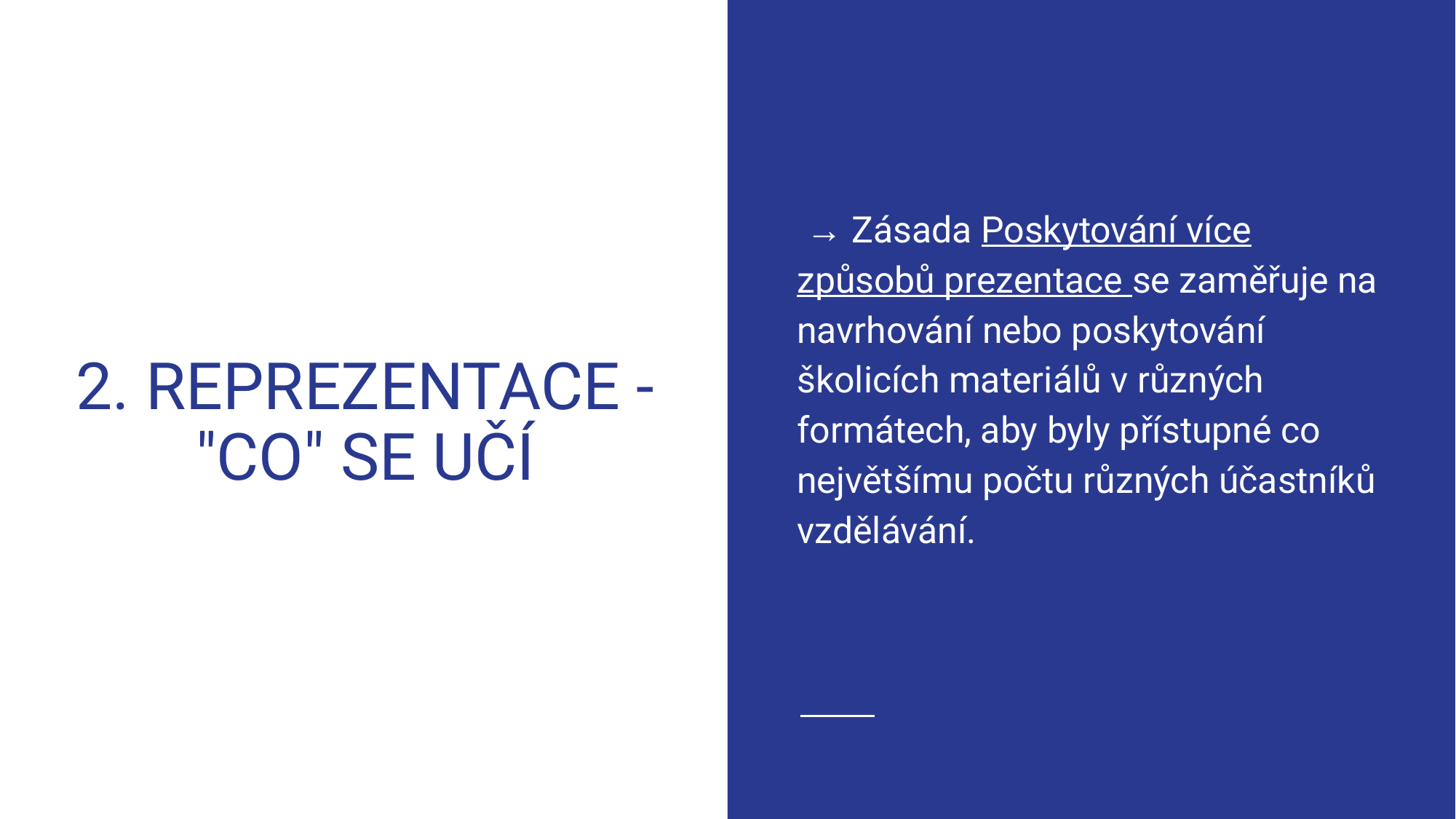

→ Zásada Poskytování více způsobů prezentace se zaměřuje na navrhování nebo poskytování školicích materiálů v různých formátech, aby byly přístupné co největšímu počtu různých účastníků vzdělávání.

# 2. REPREZENTACE - "CO" SE UČÍ